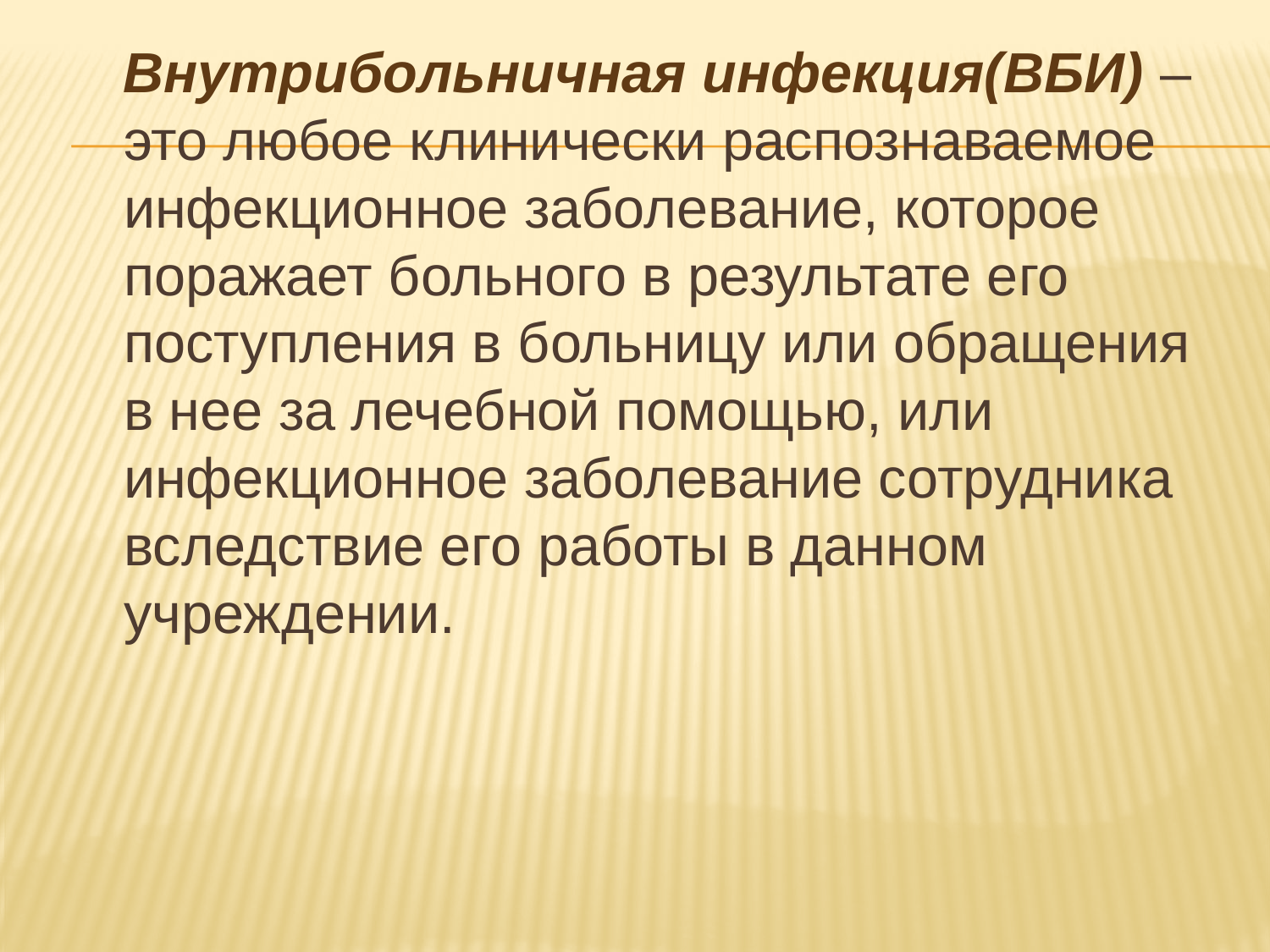

#
   Внутрибольничная инфекция(ВБИ) – это любое клинически распознаваемое инфекционное заболевание, которое поражает больного в результате его поступления в больницу или обращения в нее за лечебной помощью, или инфекционное заболевание сотрудника вследствие его работы в данном учреждении.